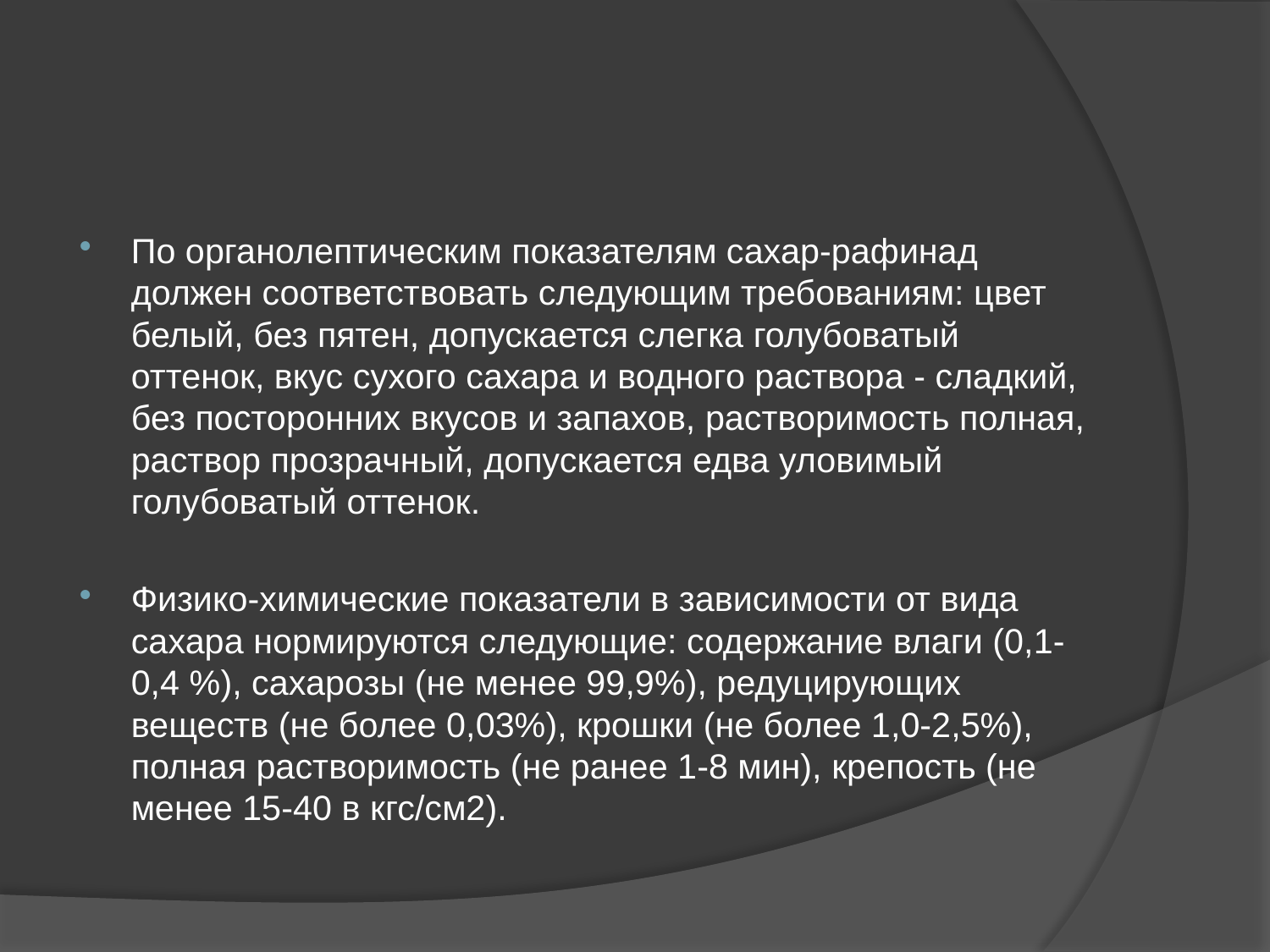

По органолептическим показателям сахар-рафинад должен соответствовать следующим требованиям: цвет белый, без пятен, допускается слегка голубоватый оттенок, вкус сухого сахара и водного раствора - сладкий, без посторонних вкусов и запахов, растворимость полная, раствор прозрачный, допускается едва уловимый голубоватый оттенок.

Физико-химические показатели в зависимости от вида сахара нормируются следующие: содержание влаги (0,1-0,4 %), сахарозы (не менее 99,9%), редуцирующих веществ (не более 0,03%), крошки (не более 1,0-2,5%), полная растворимость (не ранее 1-8 мин), крепость (не менее 15-40 в кгс/см2).